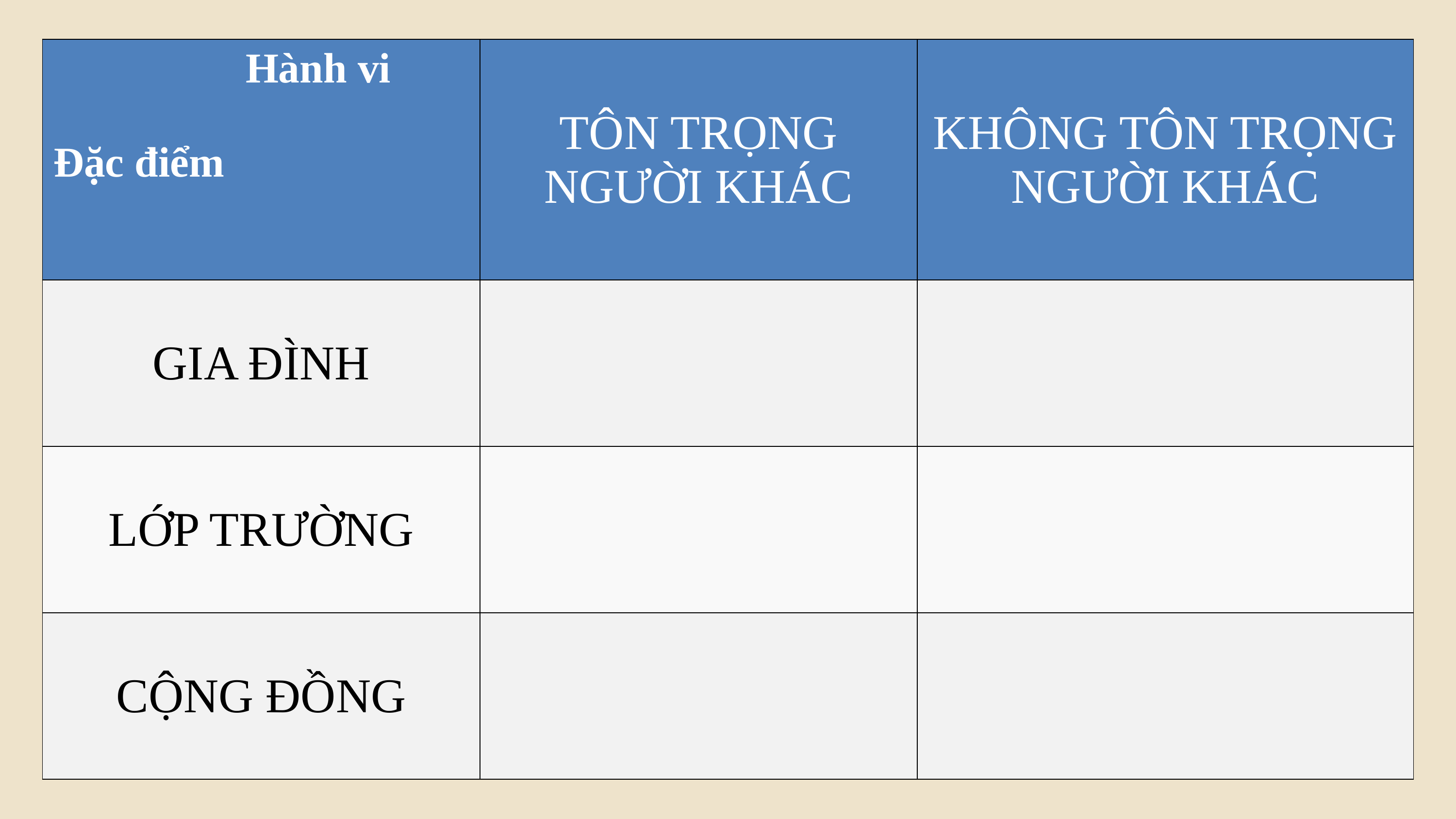

| Hành vi Đặc điểm | TÔN TRỌNG NGƯỜI KHÁC | KHÔNG TÔN TRỌNG NGƯỜI KHÁC |
| --- | --- | --- |
| GIA ĐÌNH |  |  |
| LỚP TRƯỜNG |  |  |
| CỘNG ĐỒNG |  |  |